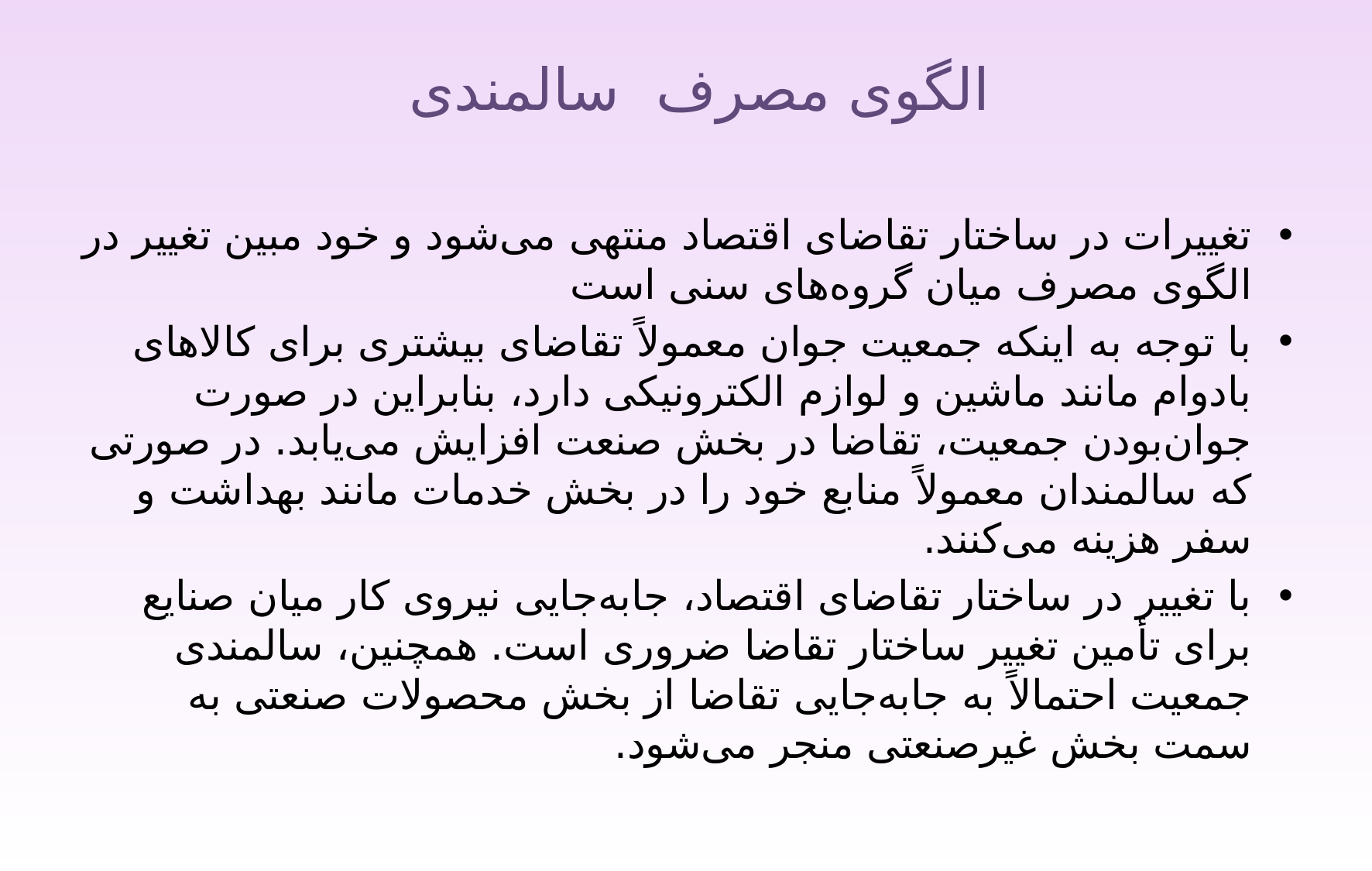

# الگوی مصرف  سالمندی
تغییرات در ساختار تقاضای اقتصاد منتهی می‌‌شود و خود مبین تغییر در الگوی مصرف میان گروه‌های سنی است
با توجه به اینکه جمعیت جوان معمولاً تقاضای بیشتری برای کالاهای بادوام مانند ماشین و لوازم الکترونیکی دارد، بنابراین در صورت جوان‌بودن جمعیت، تقاضا در بخش صنعت افزایش می‌یابد. در صورتی که سالمندان معمولاً منابع خود را در بخش خدمات مانند بهداشت و سفر هزینه می‌کنند.
با تغییر در ساختار تقاضای اقتصاد، جابه‌جایی نیروی کار میان صنایع برای تأمین تغییر ساختار تقاضا ضروری است. همچنین، سالمندی جمعیت احتمالاً به جابه‌جایی تقاضا از بخش محصولات صنعتی به سمت بخش غیرصنعتی منجر می‌شود.